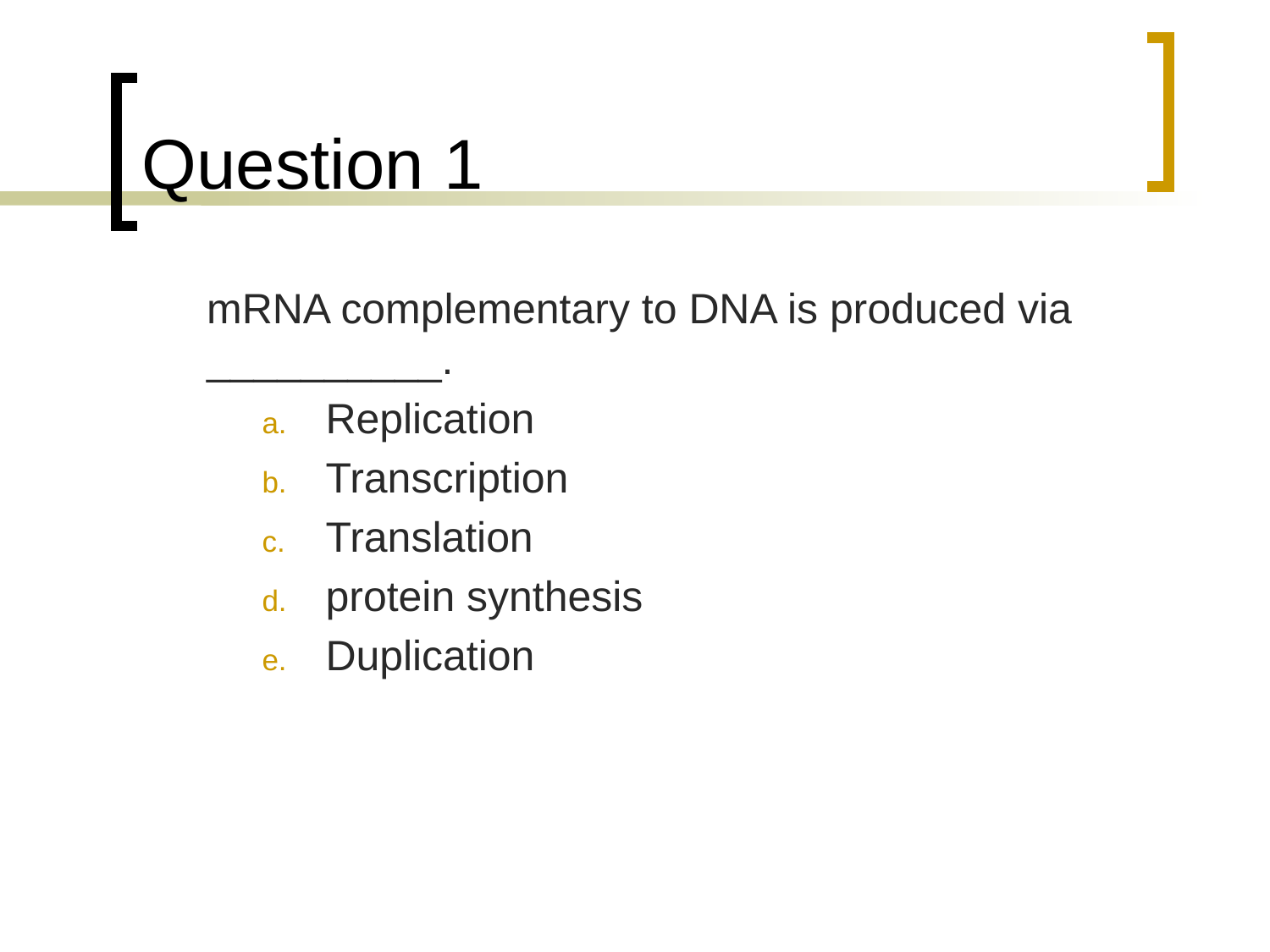

# Question 1
	mRNA complementary to DNA is produced via __________.
Replication
Transcription
Translation
protein synthesis
Duplication